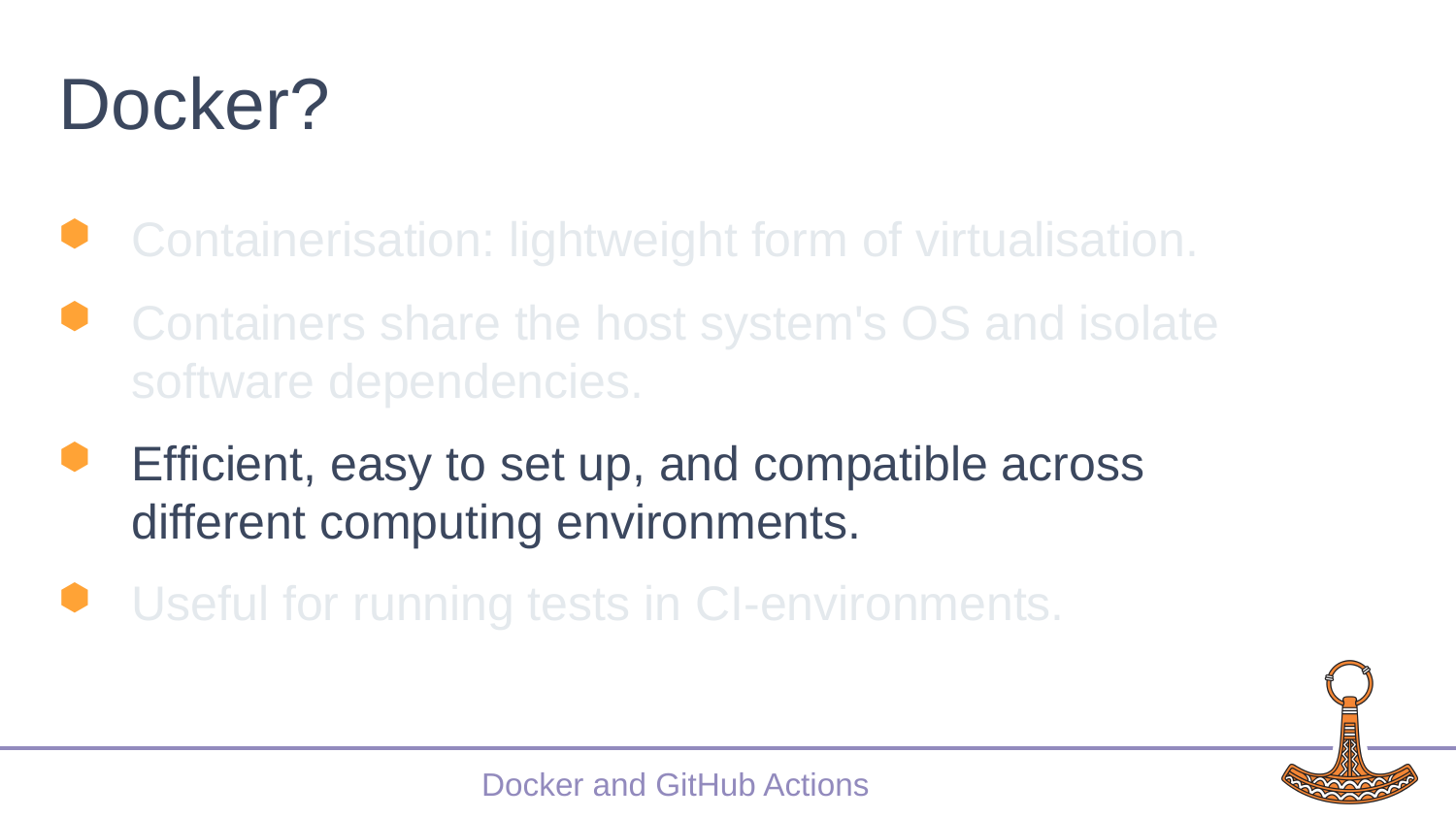

# Docker?
Containerisation: lightweight form of virtualisation.
Containers share the host system's OS and isolate software dependencies.
Efficient, easy to set up, and compatible across different computing environments.
Useful for running tests in CI-environments.
21